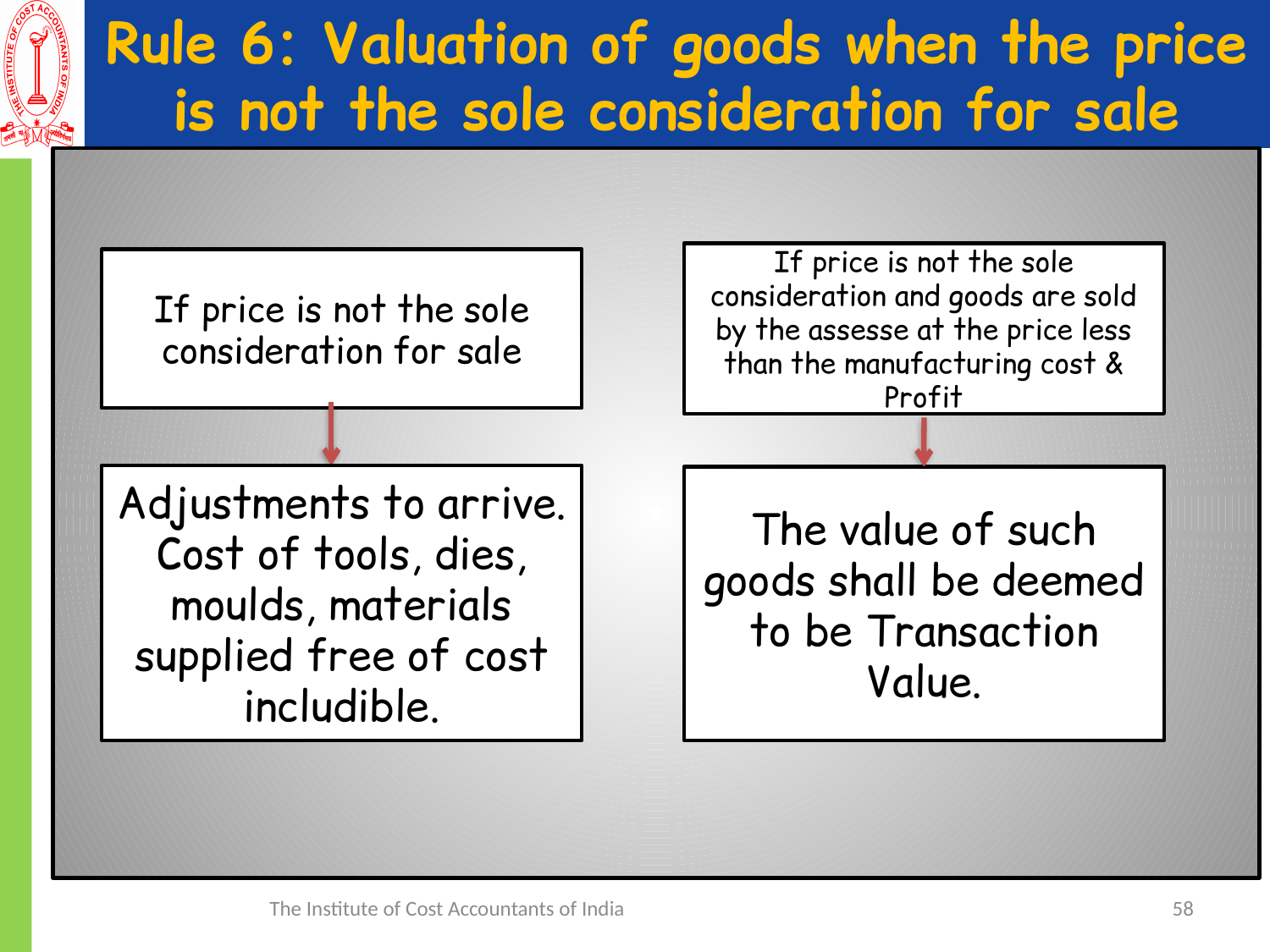

# Rule 6: Valuation of goods when the price is not the sole consideration for sale

If price is not the sole consideration and goods are sold by the assesse at the price less than the manufacturing cost & Profit
If price is not the sole consideration for sale
Adjustments to arrive. Cost of tools, dies, moulds, materials supplied free of cost includible.
The value of such goods shall be deemed to be Transaction Value.
The Institute of Cost Accountants of India
58